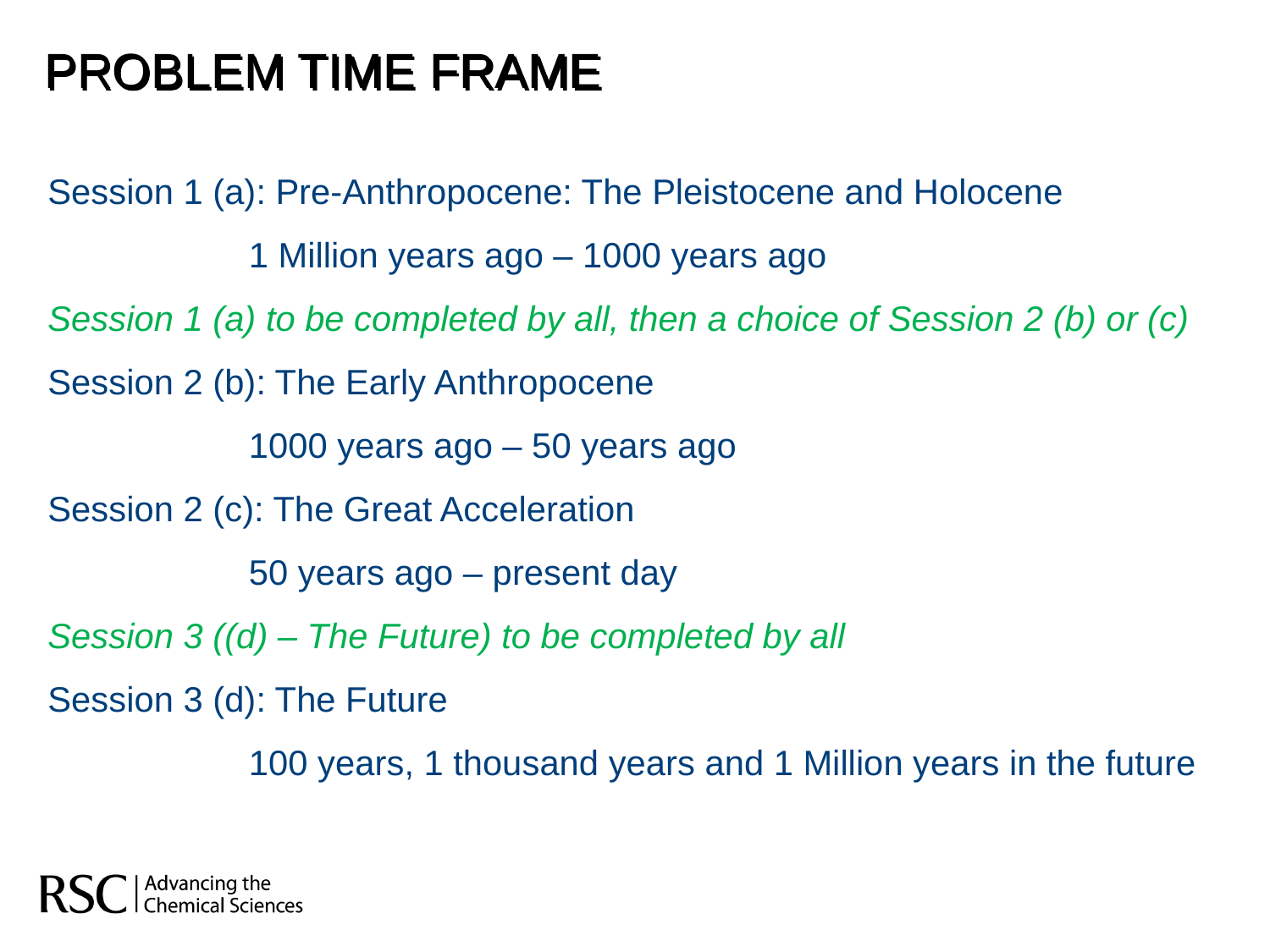

PROBLEM TIME FRAME
Session 1 (a): Pre-Anthropocene: The Pleistocene and Holocene
		1 Million years ago – 1000 years ago
Session 1 (a) to be completed by all, then a choice of Session 2 (b) or (c)
Session 2 (b): The Early Anthropocene
		1000 years ago – 50 years ago
Session 2 (c): The Great Acceleration
		50 years ago – present day
Session 3 ((d) – The Future) to be completed by all
Session 3 (d): The Future
		100 years, 1 thousand years and 1 Million years in the future